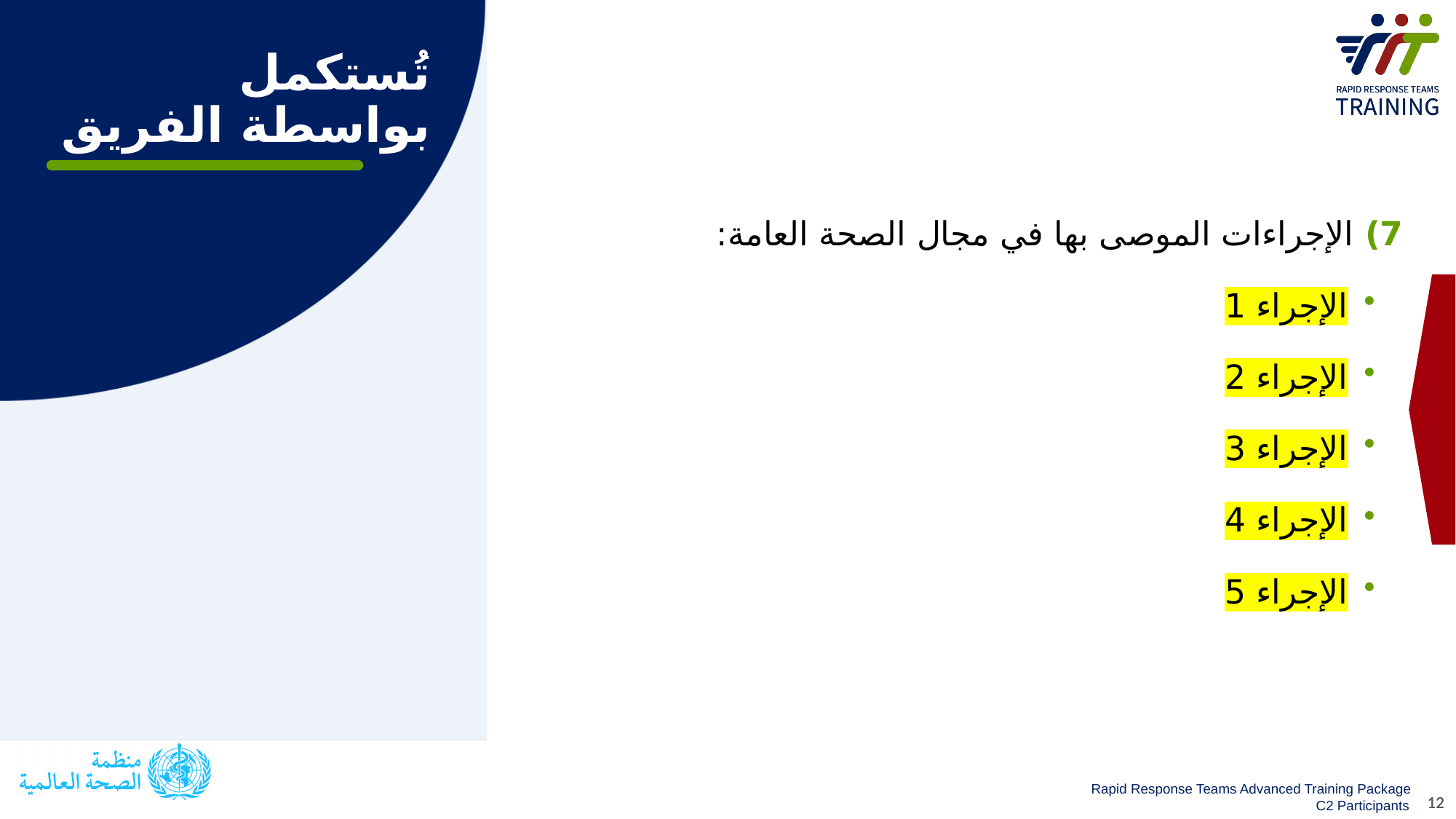

# تُستكمل بواسطة الفريق
7) الإجراءات الموصى بها في مجال الصحة العامة:

الإجراء 1

الإجراء 2

الإجراء 3

الإجراء 4

الإجراء 5